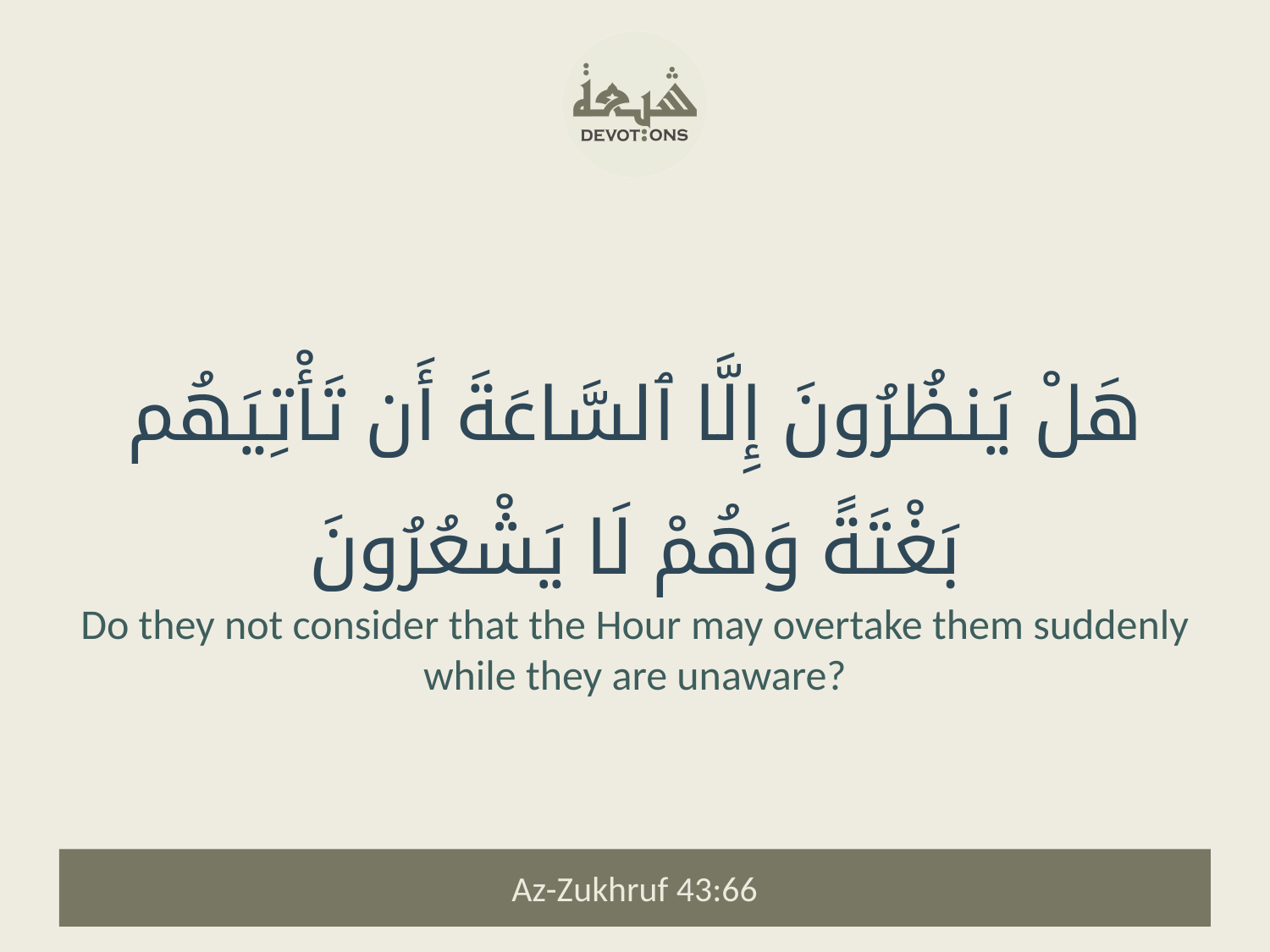

هَلْ يَنظُرُونَ إِلَّا ٱلسَّاعَةَ أَن تَأْتِيَهُم بَغْتَةً وَهُمْ لَا يَشْعُرُونَ
Do they not consider that the Hour may overtake them suddenly while they are unaware?
Az-Zukhruf 43:66